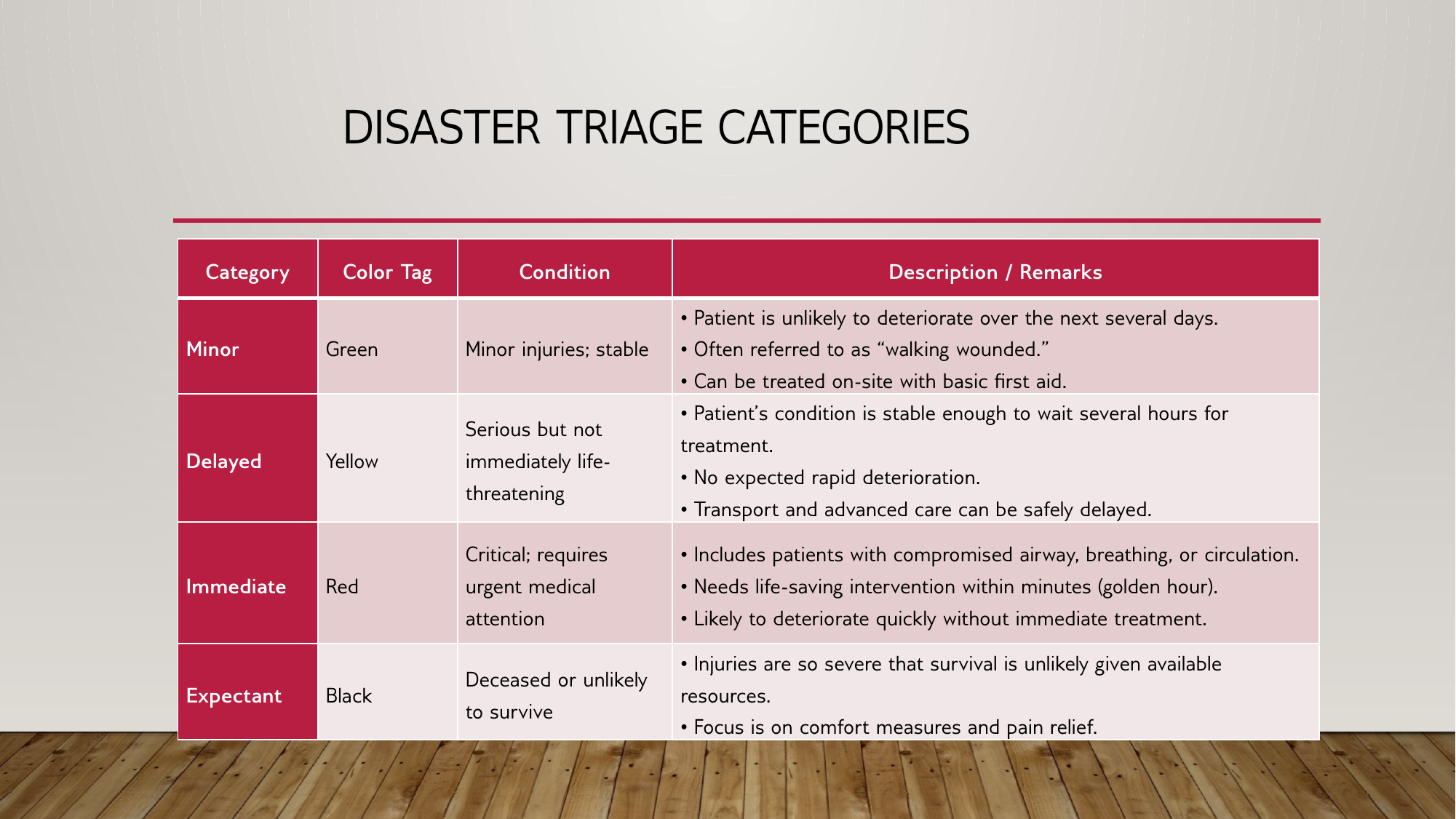

# Disaster Triage Categories
| Category | Color Tag | Condition | Description / Remarks |
| --- | --- | --- | --- |
| Minor | Green | Minor injuries; stable | • Patient is unlikely to deteriorate over the next several days. • Often referred to as “walking wounded.” • Can be treated on-site with basic first aid. |
| Delayed | Yellow | Serious but not immediately life-threatening | • Patient’s condition is stable enough to wait several hours for treatment. • No expected rapid deterioration. • Transport and advanced care can be safely delayed. |
| Immediate | Red | Critical; requires urgent medical attention | • Includes patients with compromised airway, breathing, or circulation. • Needs life-saving intervention within minutes (golden hour). • Likely to deteriorate quickly without immediate treatment. |
| Expectant | Black | Deceased or unlikely to survive | • Injuries are so severe that survival is unlikely given available resources. • Focus is on comfort measures and pain relief. |